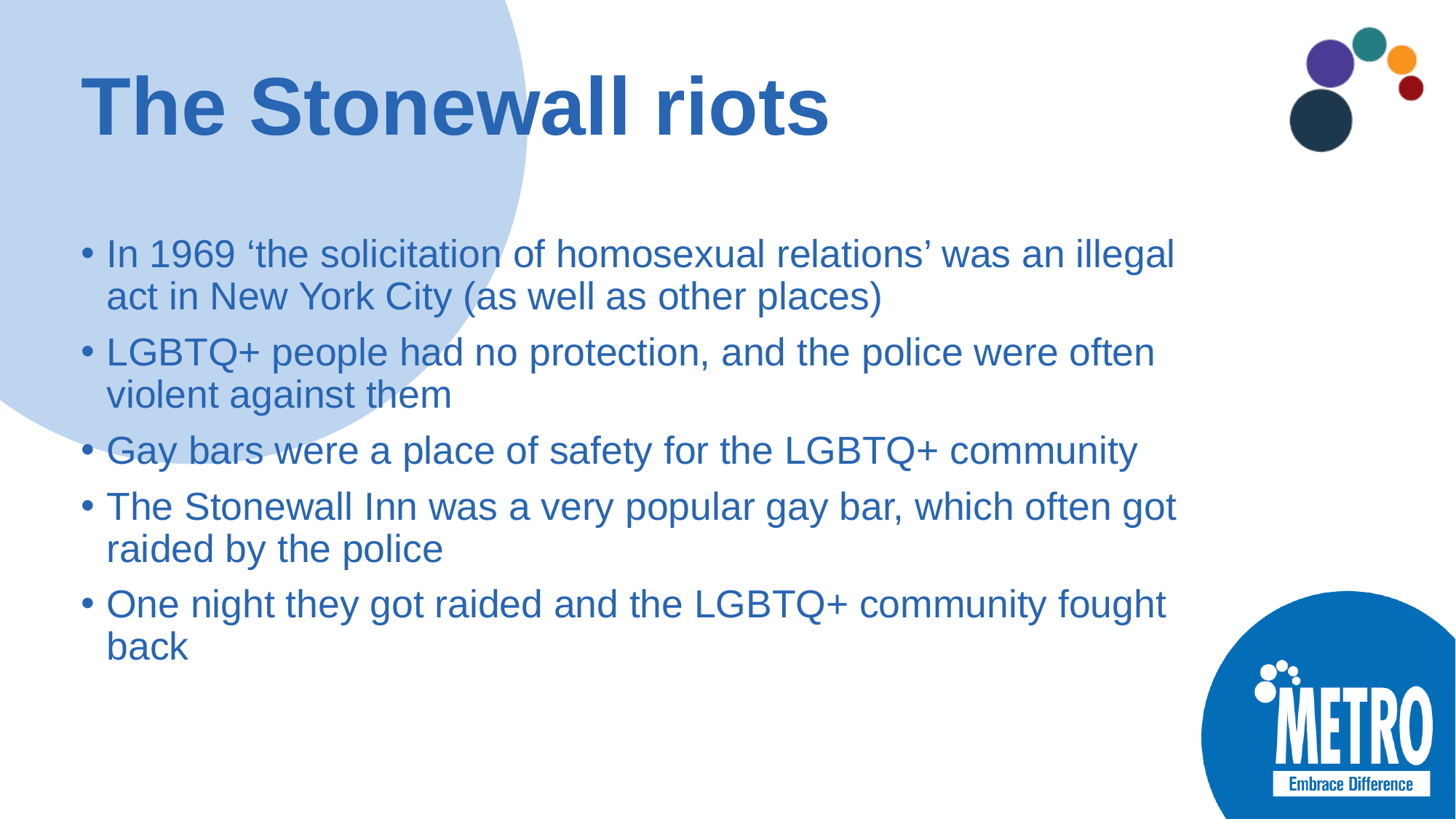

# The Stonewall riots
In 1969 ‘the solicitation of homosexual relations’ was an illegal act in New York City (as well as other places)
LGBTQ+ people had no protection, and the police were often violent against them
Gay bars were a place of safety for the LGBTQ+ community
The Stonewall Inn was a very popular gay bar, which often got raided by the police
One night they got raided and the LGBTQ+ community fought back